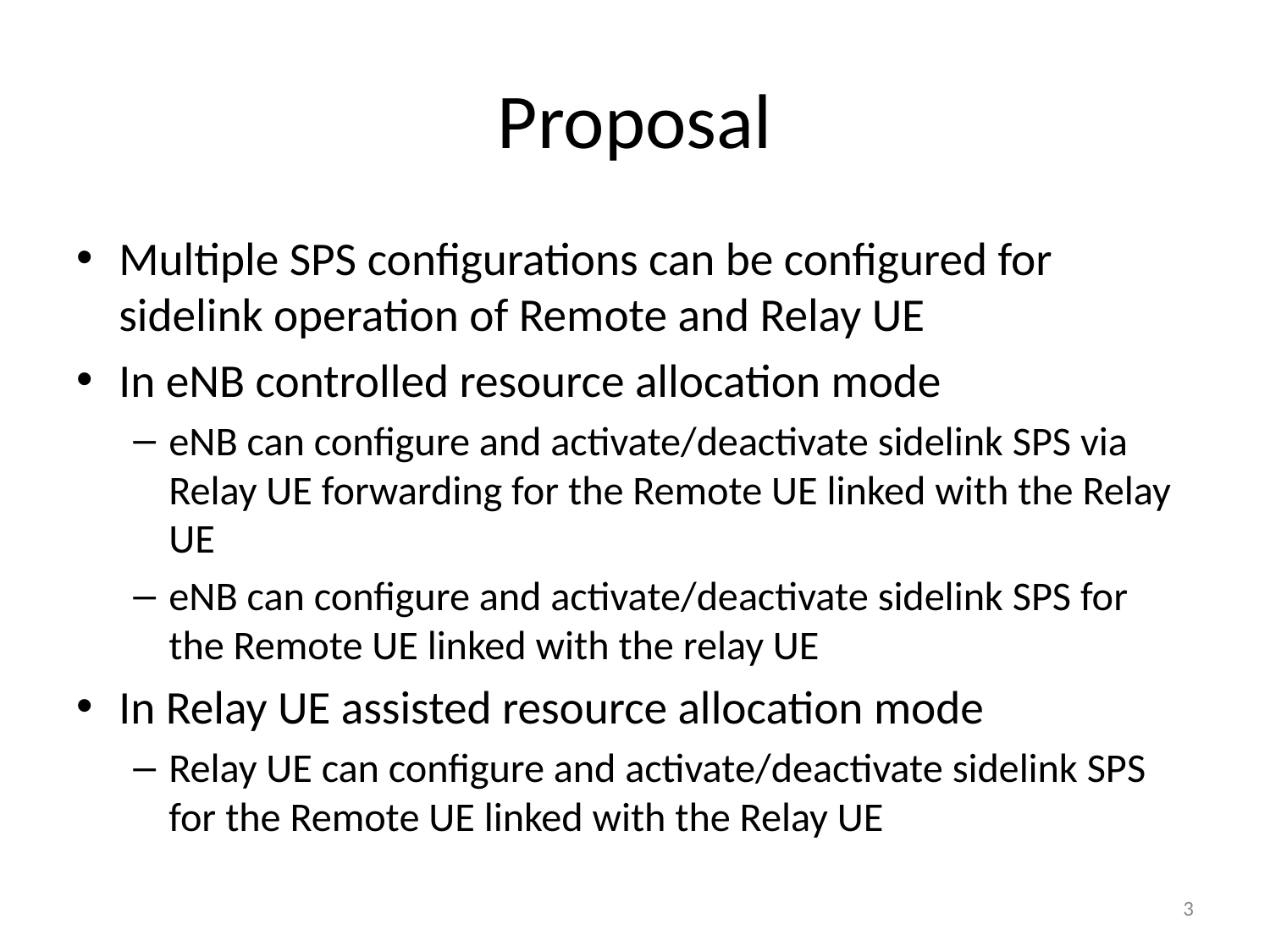

# Proposal
Multiple SPS configurations can be configured for sidelink operation of Remote and Relay UE
In eNB controlled resource allocation mode
eNB can configure and activate/deactivate sidelink SPS via Relay UE forwarding for the Remote UE linked with the Relay UE
eNB can configure and activate/deactivate sidelink SPS for the Remote UE linked with the relay UE
In Relay UE assisted resource allocation mode
Relay UE can configure and activate/deactivate sidelink SPS for the Remote UE linked with the Relay UE
3